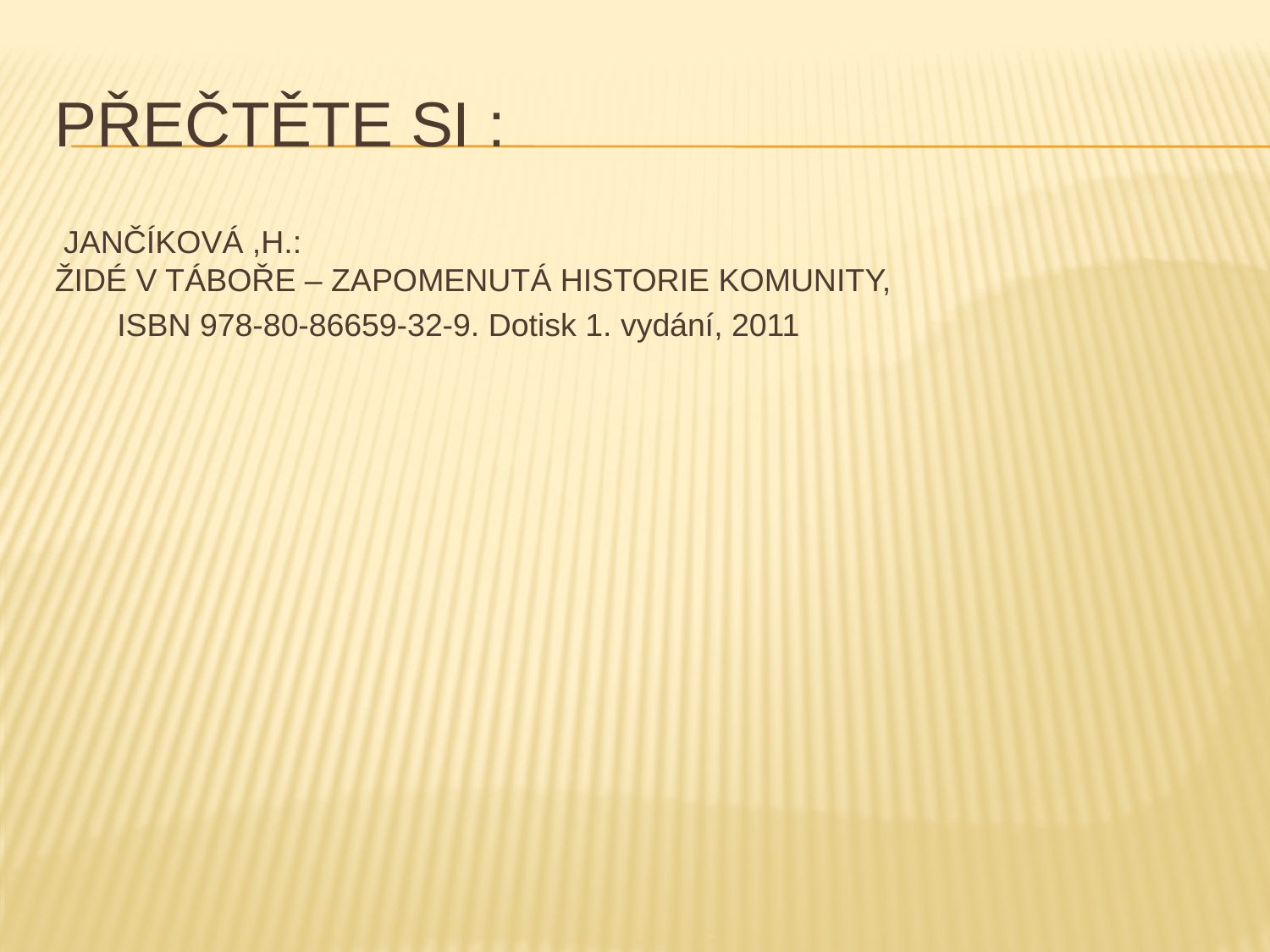

# Přečtěte si :
 JANČÍKOVÁ ,H.:
ŽIDÉ V TÁBOŘE – ZAPOMENUTÁ HISTORIE KOMUNITY,
       ISBN 978-80-86659-32-9. Dotisk 1. vydání, 2011